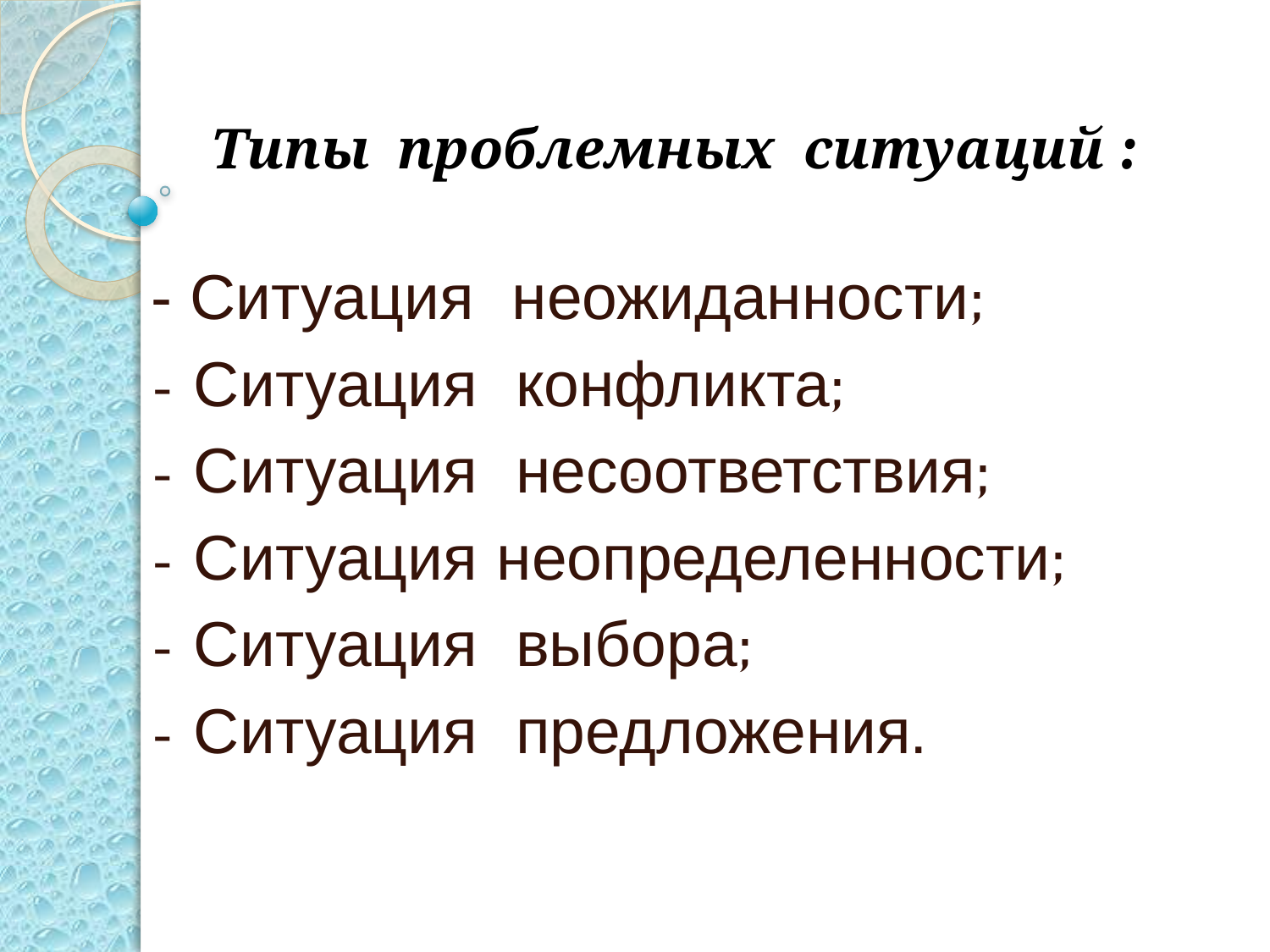

# Типы  проблемных  ситуаций :
- Ситуация  неожиданности;
- Ситуация  конфликта;
- Ситуация  несоответствия;
- Ситуация неопределенности;
- Ситуация  выбора;
- Ситуация  предложения.
-